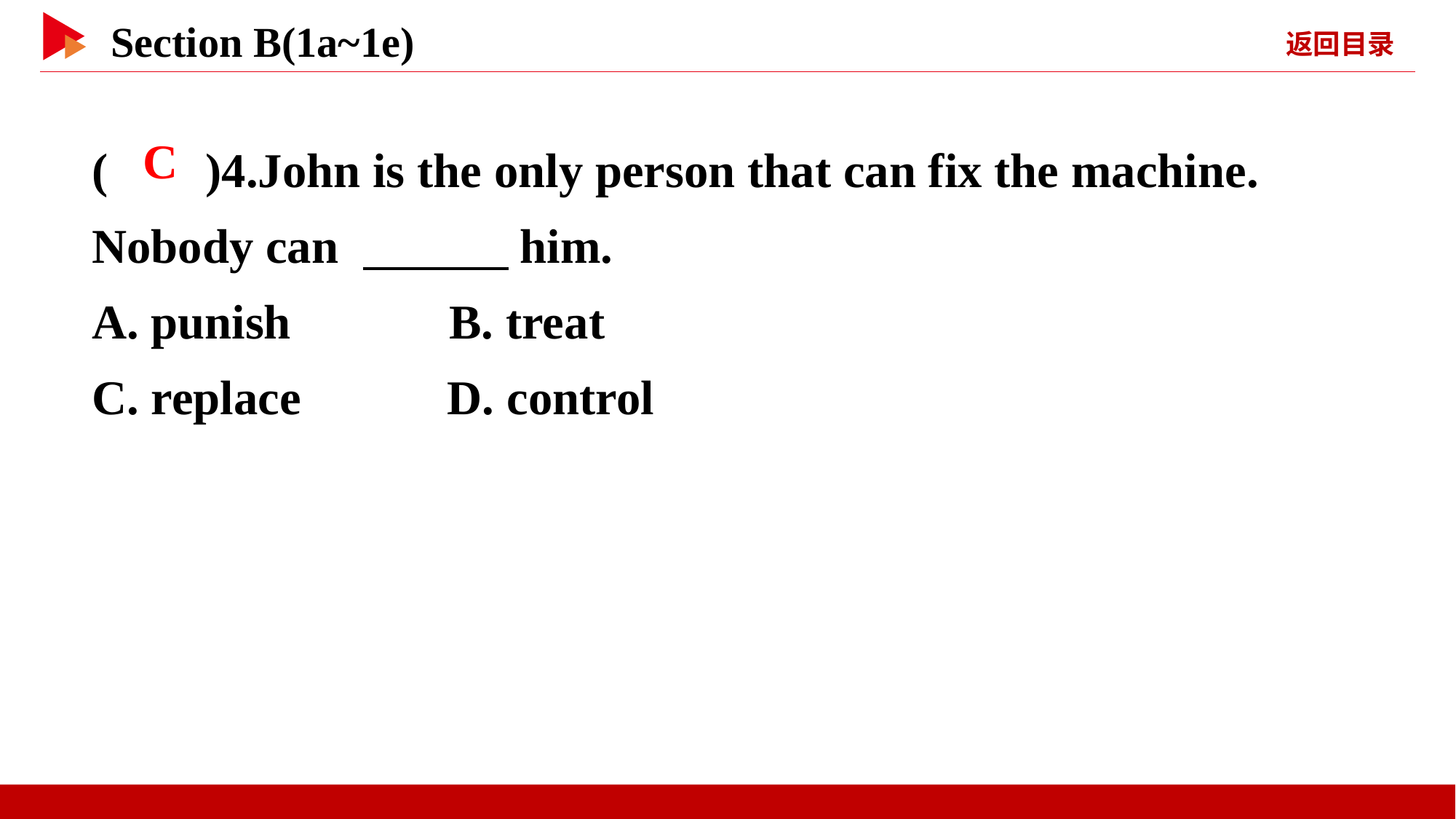

(        )4.John is the only person that can fix the machine. Nobody can 　　　him.
A. punish             B. treat
C. replace            D. control
   C